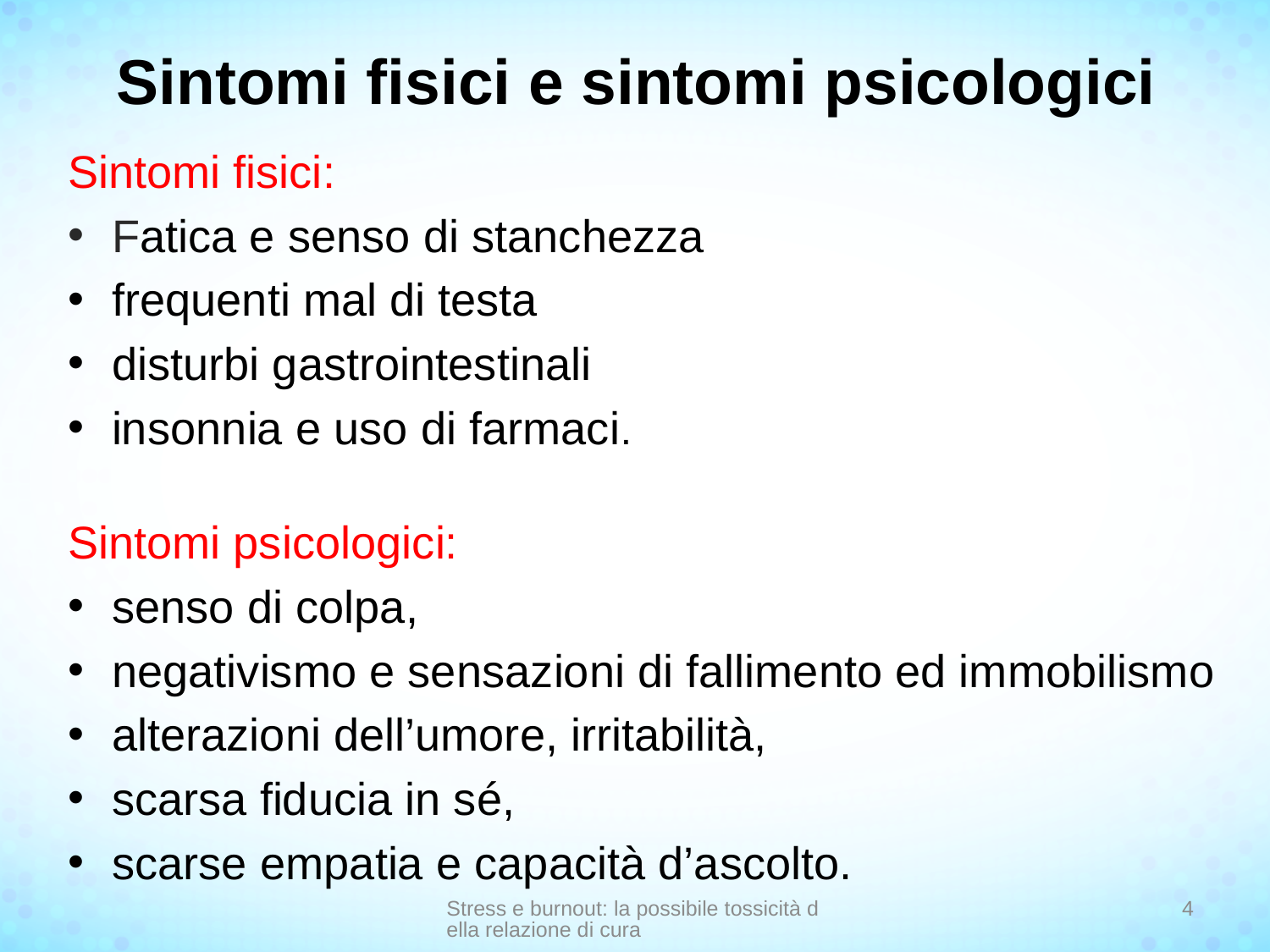

# Sintomi fisici e sintomi psicologici
Sintomi fisici:
Fatica e senso di stanchezza
frequenti mal di testa
disturbi gastrointestinali
insonnia e uso di farmaci.

Sintomi psicologici:
senso di colpa,
negativismo e sensazioni di fallimento ed immobilismo
alterazioni dell’umore, irritabilità,
scarsa fiducia in sé,
scarse empatia e capacità d’ascolto.

Stress e burnout: la possibile tossicità della relazione di cura
4